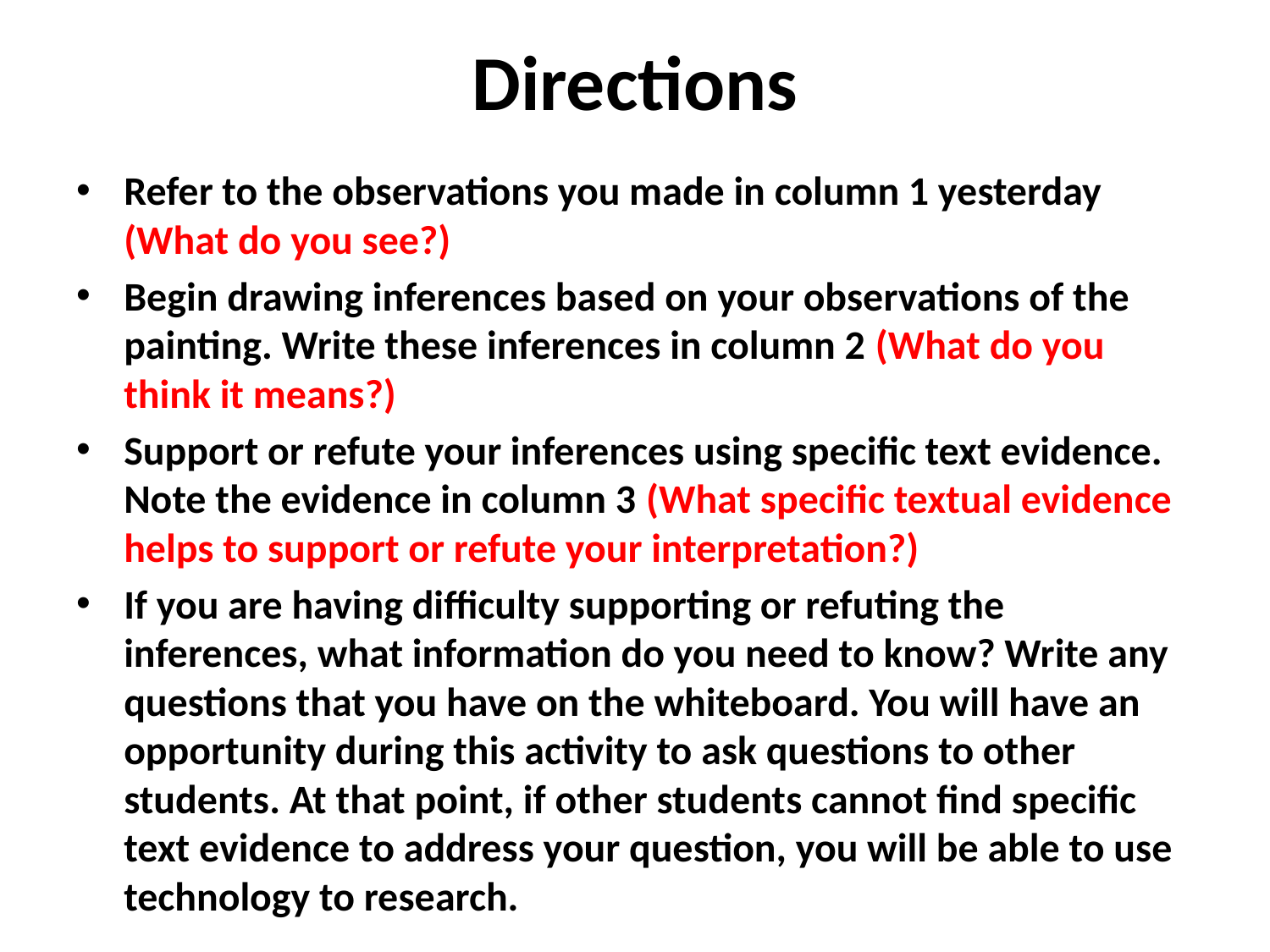

# Directions
Refer to the observations you made in column 1 yesterday (What do you see?)
Begin drawing inferences based on your observations of the painting. Write these inferences in column 2 (What do you think it means?)
Support or refute your inferences using specific text evidence. Note the evidence in column 3 (What specific textual evidence helps to support or refute your interpretation?)
If you are having difficulty supporting or refuting the inferences, what information do you need to know? Write any questions that you have on the whiteboard. You will have an opportunity during this activity to ask questions to other students. At that point, if other students cannot find specific text evidence to address your question, you will be able to use technology to research.